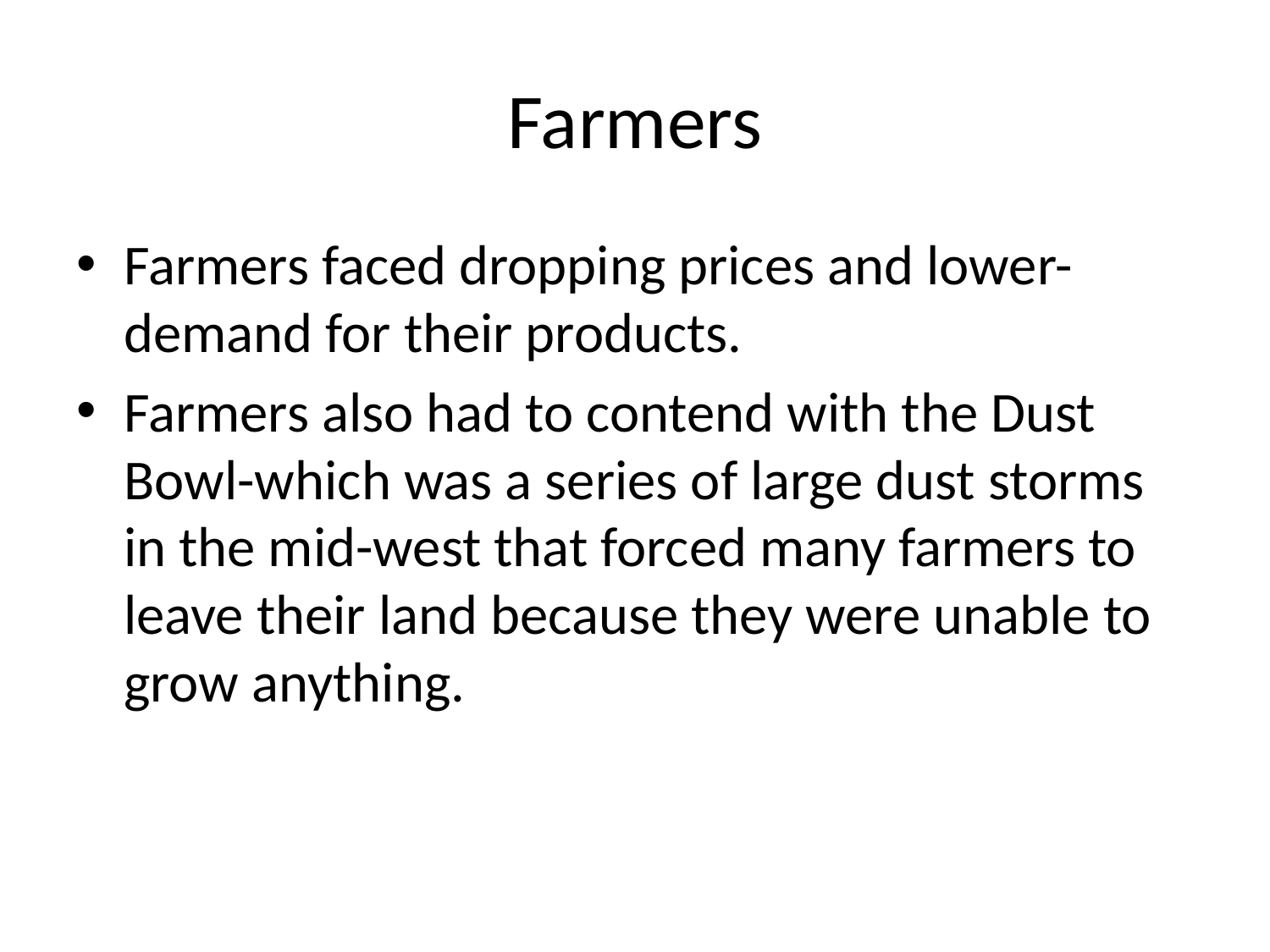

# Farmers
Farmers faced dropping prices and lower-demand for their products.
Farmers also had to contend with the Dust Bowl-which was a series of large dust storms in the mid-west that forced many farmers to leave their land because they were unable to grow anything.